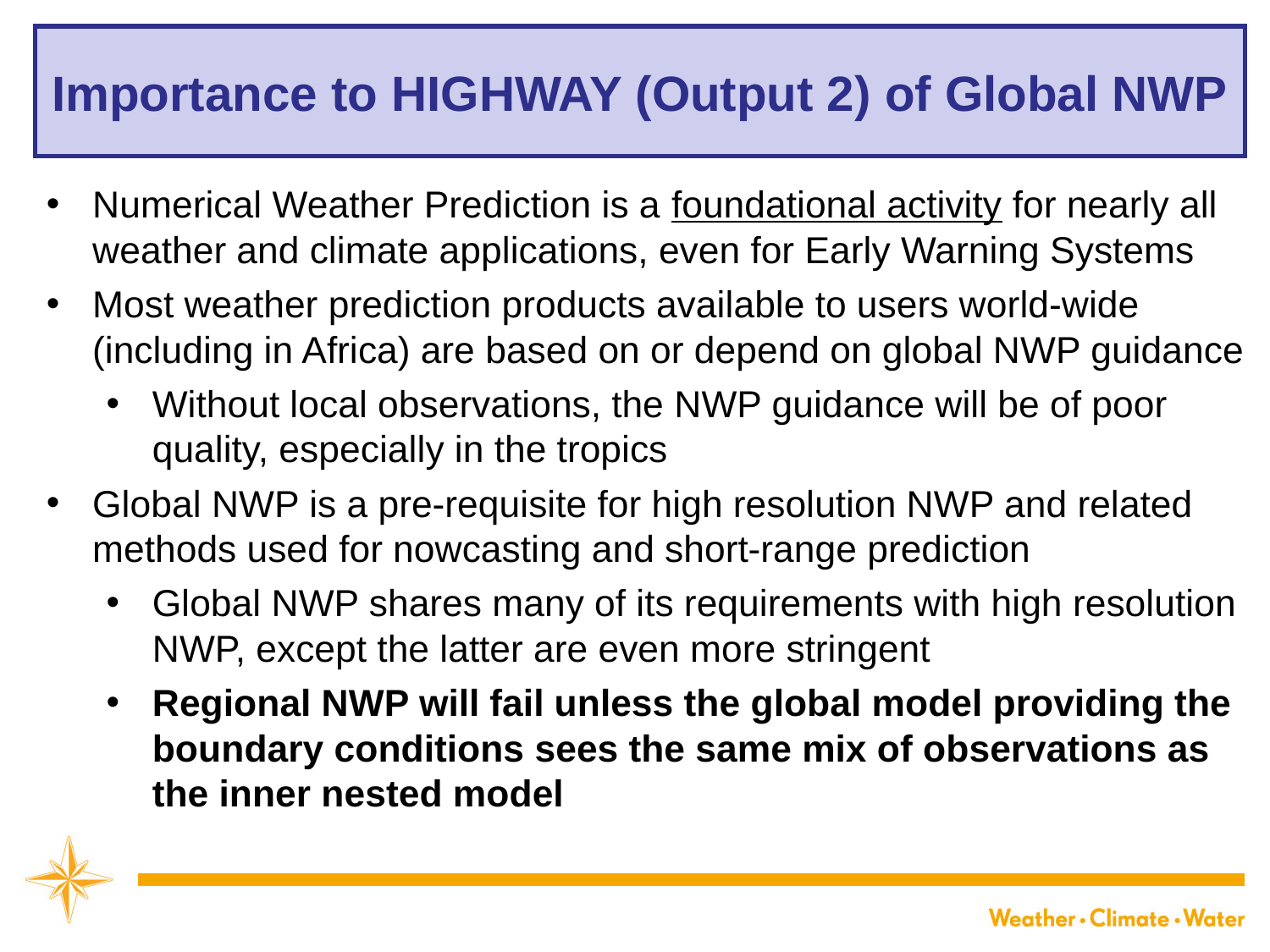

# Importance to HIGHWAY (Output 2) of Global NWP
Numerical Weather Prediction is a foundational activity for nearly all weather and climate applications, even for Early Warning Systems
Most weather prediction products available to users world-wide (including in Africa) are based on or depend on global NWP guidance
Without local observations, the NWP guidance will be of poor quality, especially in the tropics
Global NWP is a pre-requisite for high resolution NWP and related methods used for nowcasting and short-range prediction
Global NWP shares many of its requirements with high resolution NWP, except the latter are even more stringent
Regional NWP will fail unless the global model providing the boundary conditions sees the same mix of observations as the inner nested model